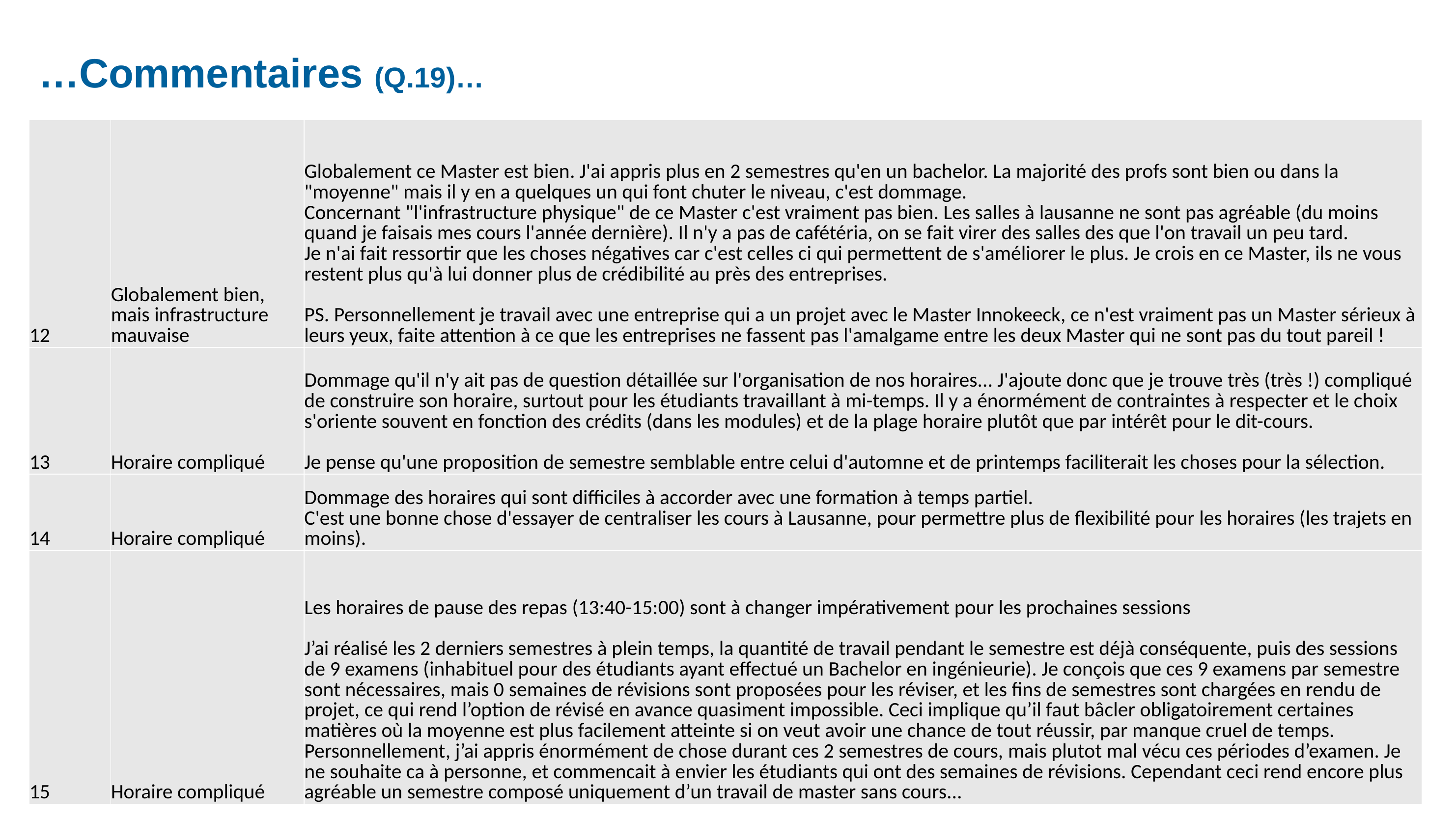

# …Commentaires (Q.19)…
| 12 | Globalement bien, mais infrastructure mauvaise | Globalement ce Master est bien. J'ai appris plus en 2 semestres qu'en un bachelor. La majorité des profs sont bien ou dans la "moyenne" mais il y en a quelques un qui font chuter le niveau, c'est dommage. Concernant "l'infrastructure physique" de ce Master c'est vraiment pas bien. Les salles à lausanne ne sont pas agréable (du moins quand je faisais mes cours l'année dernière). Il n'y a pas de cafétéria, on se fait virer des salles des que l'on travail un peu tard. Je n'ai fait ressortir que les choses négatives car c'est celles ci qui permettent de s'améliorer le plus. Je crois en ce Master, ils ne vous restent plus qu'à lui donner plus de crédibilité au près des entreprises. PS. Personnellement je travail avec une entreprise qui a un projet avec le Master Innokeeck, ce n'est vraiment pas un Master sérieux à leurs yeux, faite attention à ce que les entreprises ne fassent pas l'amalgame entre les deux Master qui ne sont pas du tout pareil ! |
| --- | --- | --- |
| 13 | Horaire compliqué | Dommage qu'il n'y ait pas de question détaillée sur l'organisation de nos horaires... J'ajoute donc que je trouve très (très !) compliqué de construire son horaire, surtout pour les étudiants travaillant à mi-temps. Il y a énormément de contraintes à respecter et le choix s'oriente souvent en fonction des crédits (dans les modules) et de la plage horaire plutôt que par intérêt pour le dit-cours. Je pense qu'une proposition de semestre semblable entre celui d'automne et de printemps faciliterait les choses pour la sélection. |
| 14 | Horaire compliqué | Dommage des horaires qui sont difficiles à accorder avec une formation à temps partiel. C'est une bonne chose d'essayer de centraliser les cours à Lausanne, pour permettre plus de flexibilité pour les horaires (les trajets en moins). |
| 15 | Horaire compliqué | Les horaires de pause des repas (13:40-15:00) sont à changer impérativement pour les prochaines sessions J’ai réalisé les 2 derniers semestres à plein temps, la quantité de travail pendant le semestre est déjà conséquente, puis des sessions de 9 examens (inhabituel pour des étudiants ayant effectué un Bachelor en ingénieurie). Je conçois que ces 9 examens par semestre sont nécessaires, mais 0 semaines de révisions sont proposées pour les réviser, et les fins de semestres sont chargées en rendu de projet, ce qui rend l’option de révisé en avance quasiment impossible. Ceci implique qu’il faut bâcler obligatoirement certaines matières où la moyenne est plus facilement atteinte si on veut avoir une chance de tout réussir, par manque cruel de temps. Personnellement, j’ai appris énormément de chose durant ces 2 semestres de cours, mais plutot mal vécu ces périodes d’examen. Je ne souhaite ca à personne, et commencait à envier les étudiants qui ont des semaines de révisions. Cependant ceci rend encore plus agréable un semestre composé uniquement d’un travail de master sans cours... |